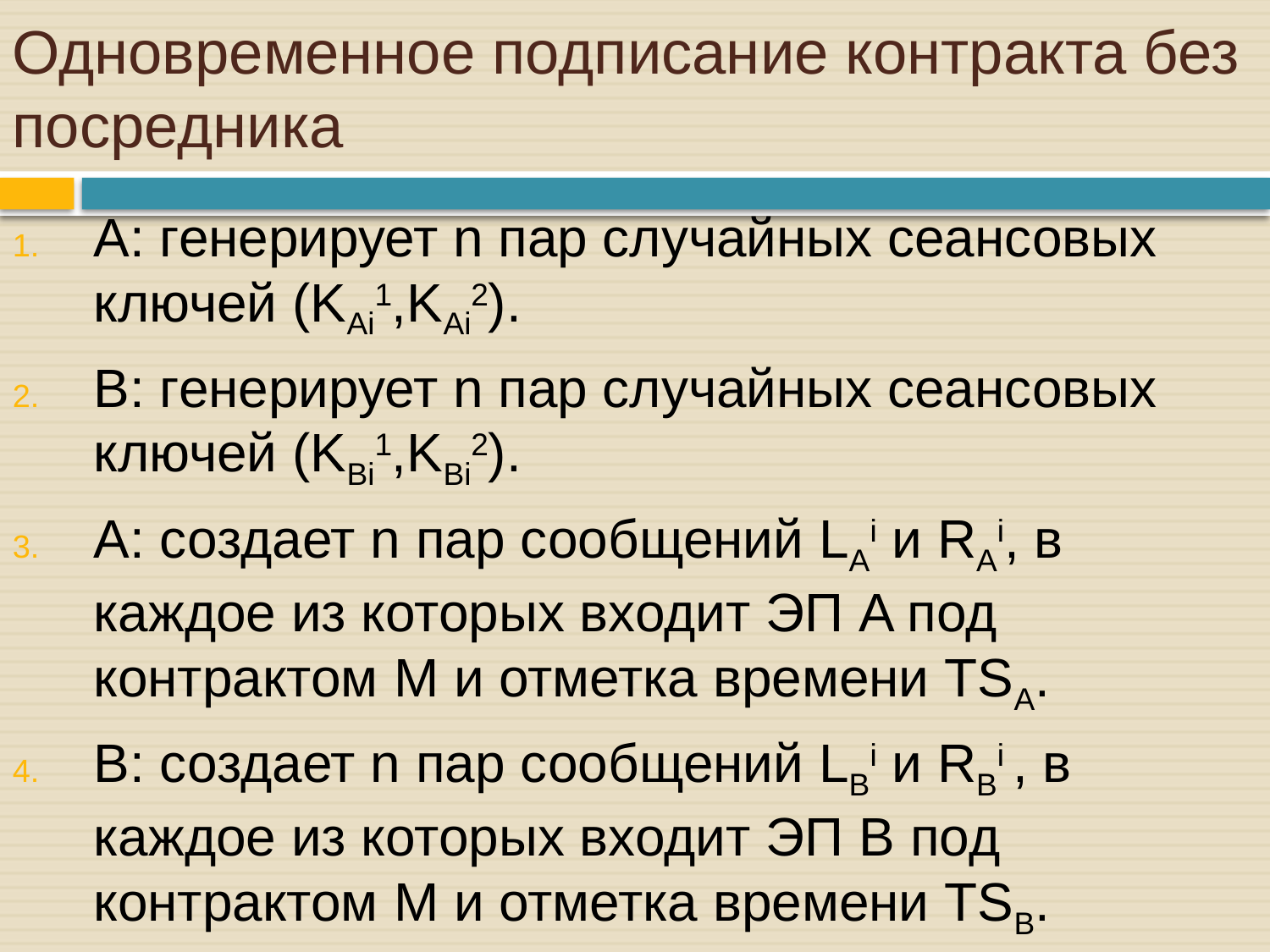

# Одновременное подписание контракта без посредника
A: генерирует n пар случайных сеансовых ключей (KAi1,KAi2).
B: генерирует n пар случайных сеансовых ключей (KBi1,KBi2).
A: создает n пар сообщений LAi и RAi, в каждое из которых входит ЭП A под контрактом M и отметка времени TSA.
B: создает n пар сообщений LBi и RBi , в каждое из которых входит ЭП B под контрактом M и отметка времени TSB.